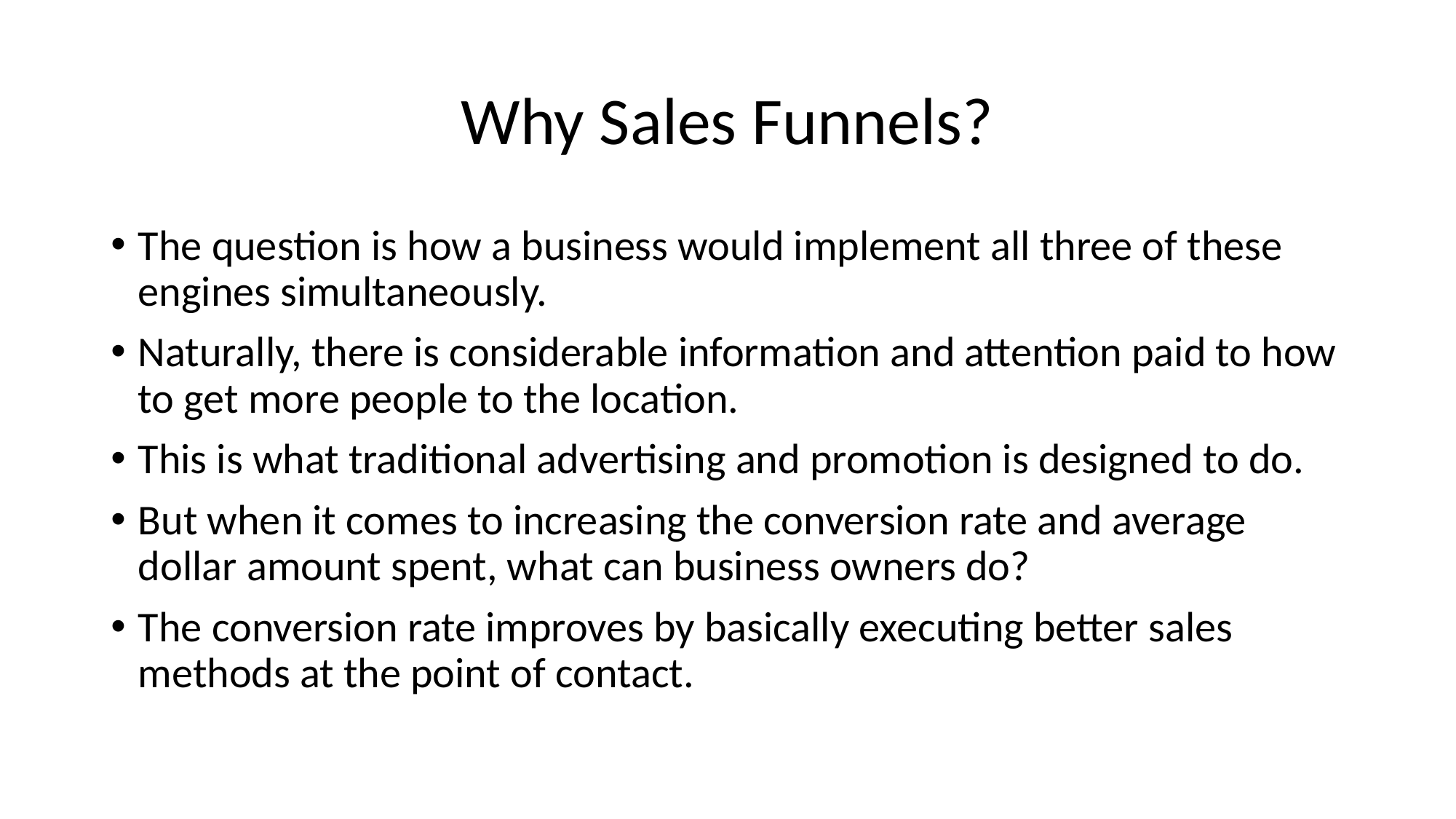

# Why Sales Funnels?
The question is how a business would implement all three of these engines simultaneously.
Naturally, there is considerable information and attention paid to how to get more people to the location.
This is what traditional advertising and promotion is designed to do.
But when it comes to increasing the conversion rate and average dollar amount spent, what can business owners do?
The conversion rate improves by basically executing better sales methods at the point of contact.